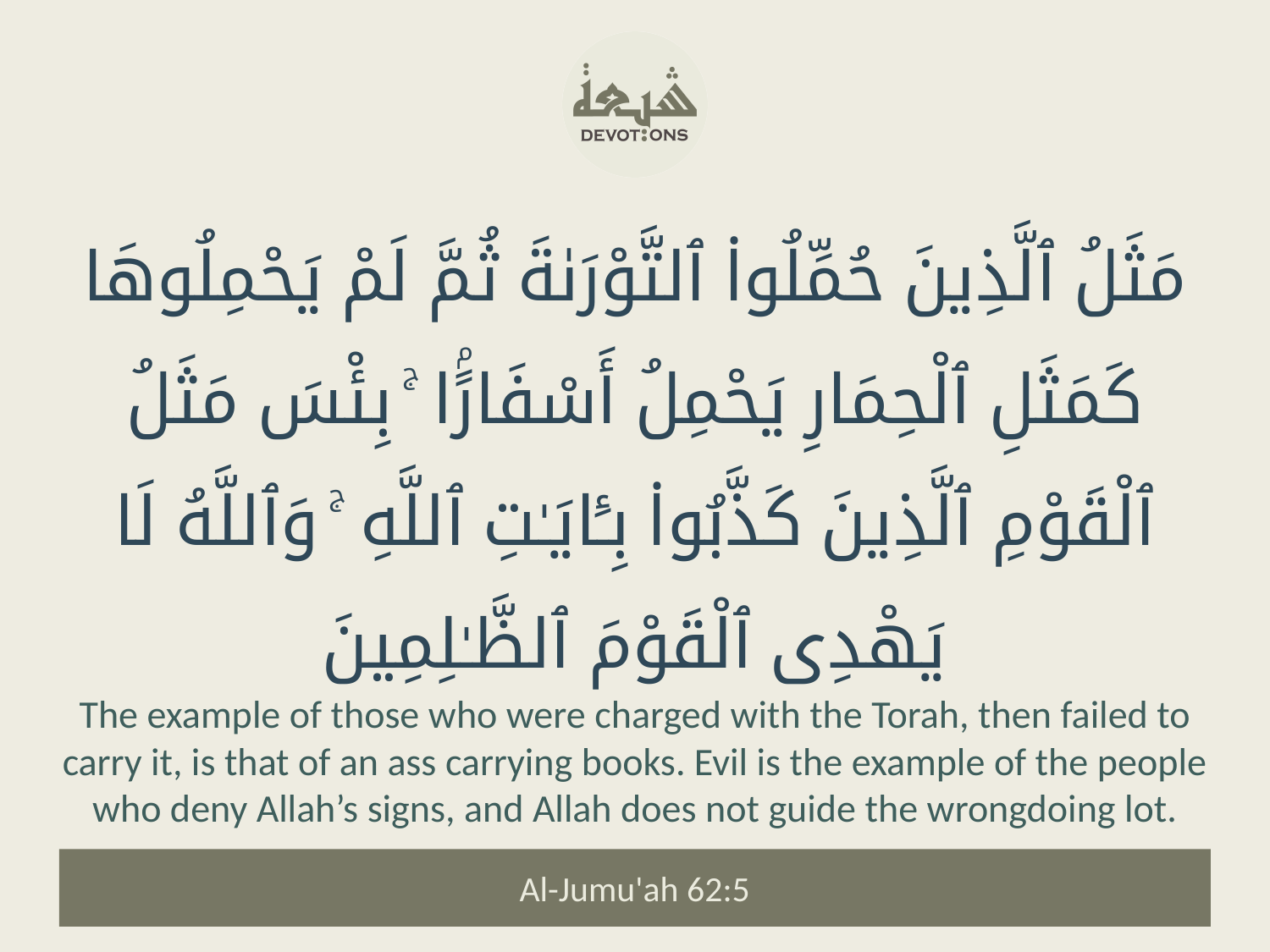

مَثَلُ ٱلَّذِينَ حُمِّلُوا۟ ٱلتَّوْرَىٰةَ ثُمَّ لَمْ يَحْمِلُوهَا كَمَثَلِ ٱلْحِمَارِ يَحْمِلُ أَسْفَارًۢا ۚ بِئْسَ مَثَلُ ٱلْقَوْمِ ٱلَّذِينَ كَذَّبُوا۟ بِـَٔايَـٰتِ ٱللَّهِ ۚ وَٱللَّهُ لَا يَهْدِى ٱلْقَوْمَ ٱلظَّـٰلِمِينَ
The example of those who were charged with the Torah, then failed to carry it, is that of an ass carrying books. Evil is the example of the people who deny Allah’s signs, and Allah does not guide the wrongdoing lot.
Al-Jumu'ah 62:5